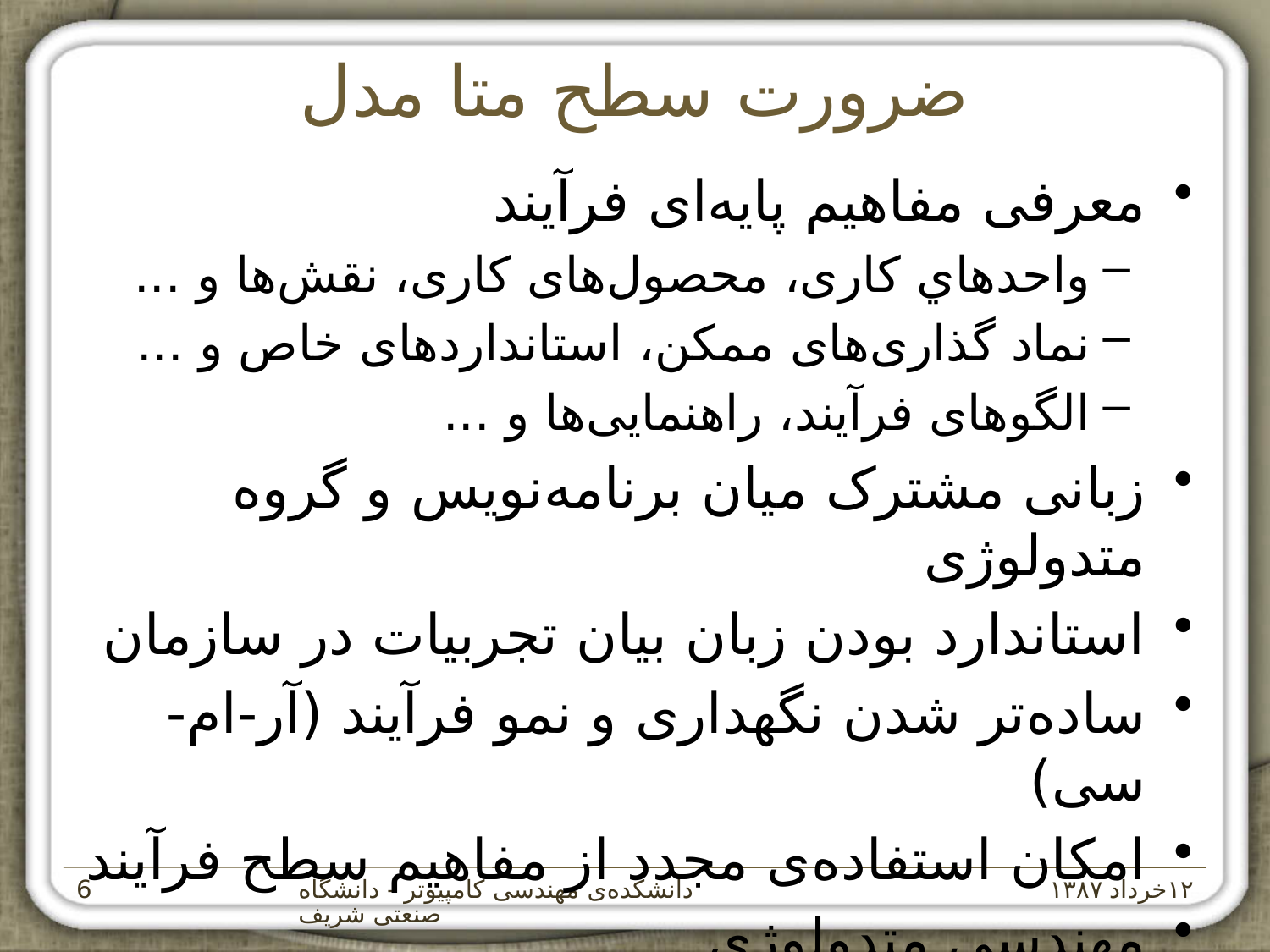

# ضرورت سطح متا مدل
معرفی مفاهيم پايه‌ای فرآيند
واحدهاي کاری، محصول‌های کاری، نقش‌ها و ...
نماد گذاری‌های ممکن، استانداردهای خاص و ...
الگوهای فرآيند، راهنمايی‌ها و ...
زبانی مشترک ميان برنامه‌نويس و گروه متدولوژی
استاندارد بودن زبان بيان تجربيات در سازمان
ساده‌تر شدن نگهداری و نمو فرآيند (آر‌-ام-سی)
امکان استفاده‌ی مجدد از مفاهيم سطح فرآيند
مهندسی متدولوژی
دانشکده‌ی مهندسی کامپيوتر - دانشگاه صنعتی شريف
۱۲خرداد ۱۳۸۷
‌6